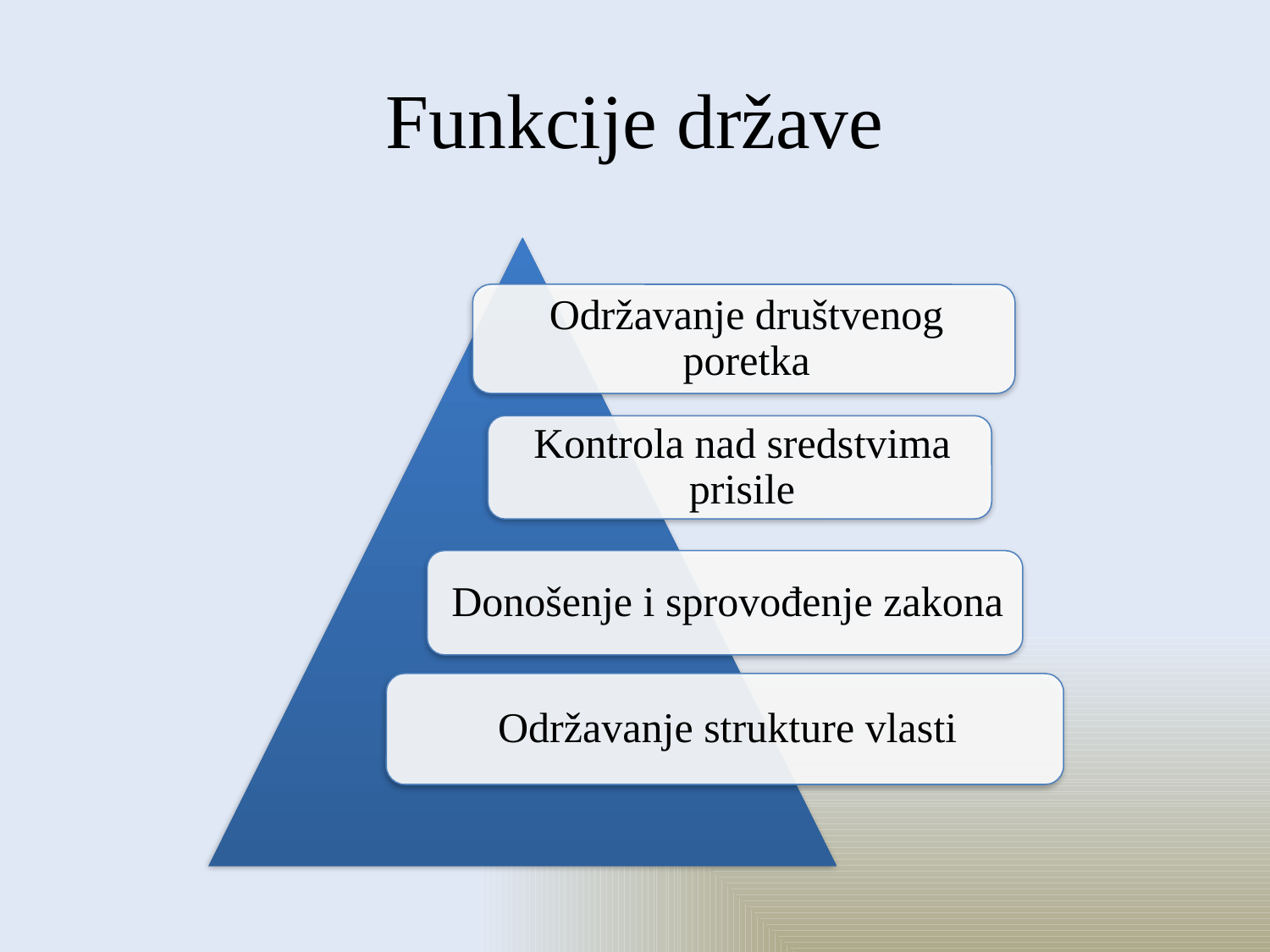

# Funkcije države
Održavanje društvenog poretka
Kontrola nad sredstvima prisile
Donošenje i sprovođenje zakona
Održavanje strukture vlasti